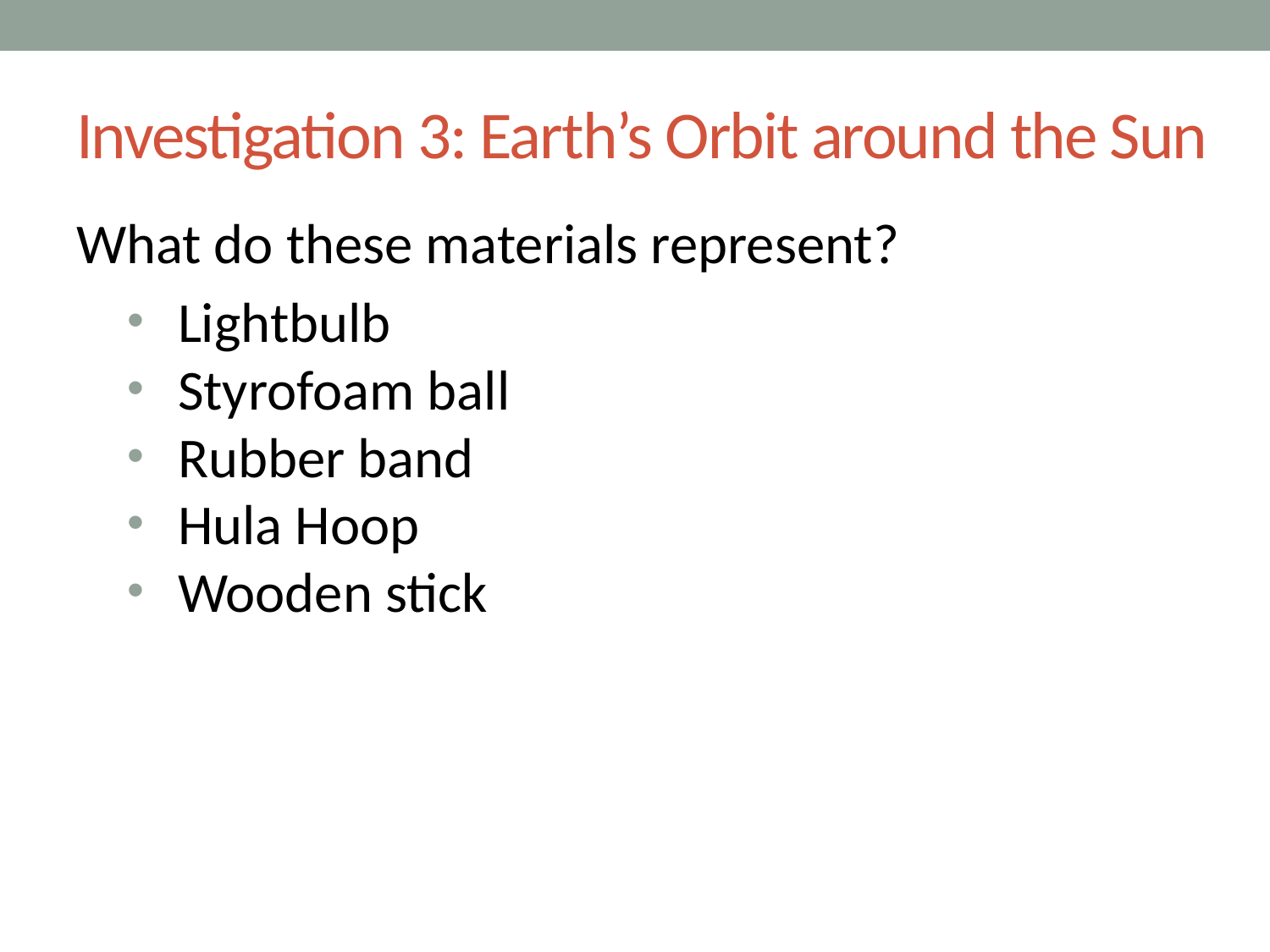

# Investigation 3: Earth’s Orbit around the Sun
What do these materials represent?
Lightbulb
Styrofoam ball
Rubber band
Hula Hoop
Wooden stick